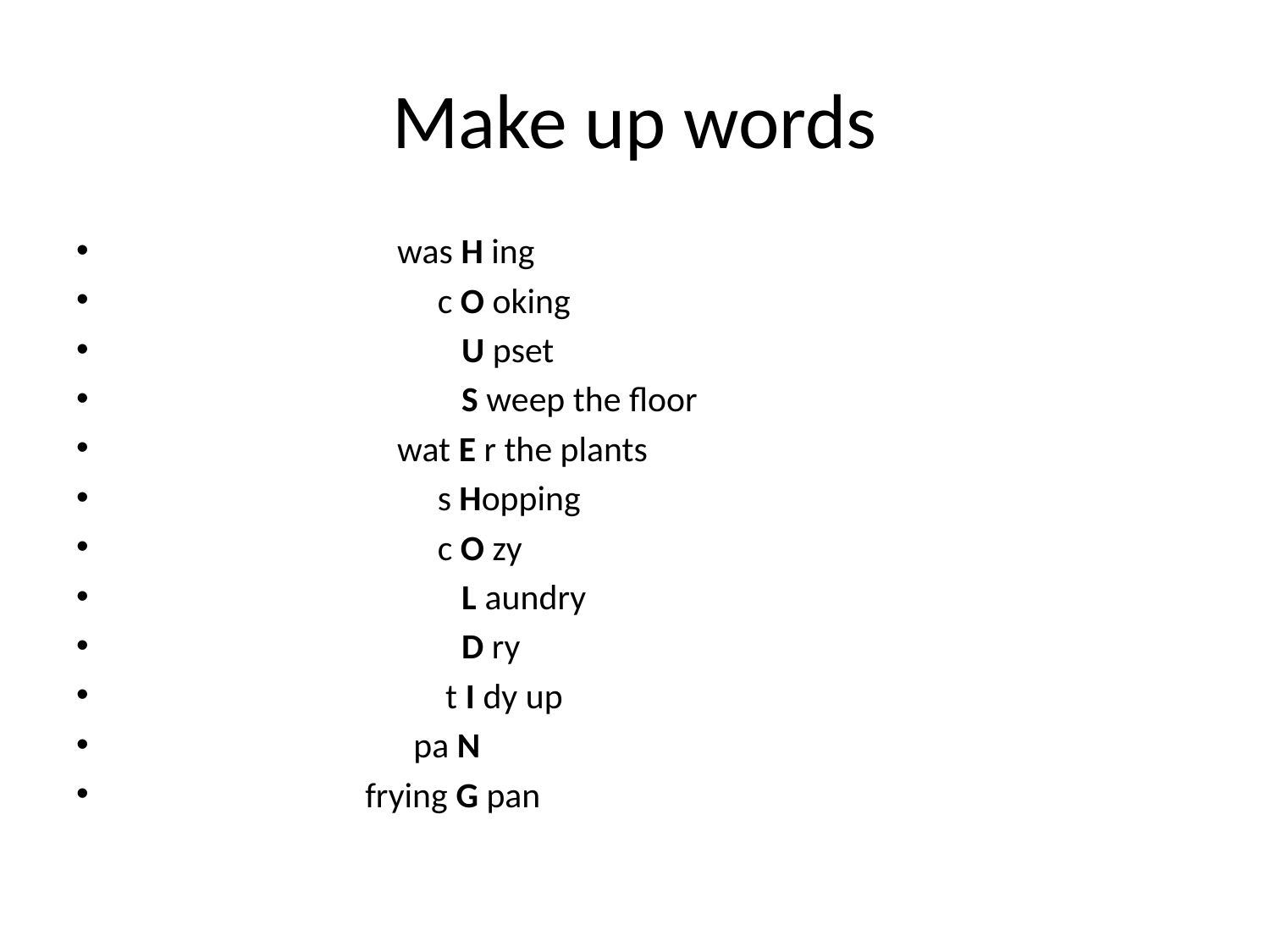

# Make up words
                                  was H ing
                                       c O oking
                                          U pset
                                          S weep the floor
                                  wat E r the plants
                                       s Hopping
                                       c O zy
                                          L aundry
                                          D ry
                                        t I dy up
                                    pa N
                              frying G pan